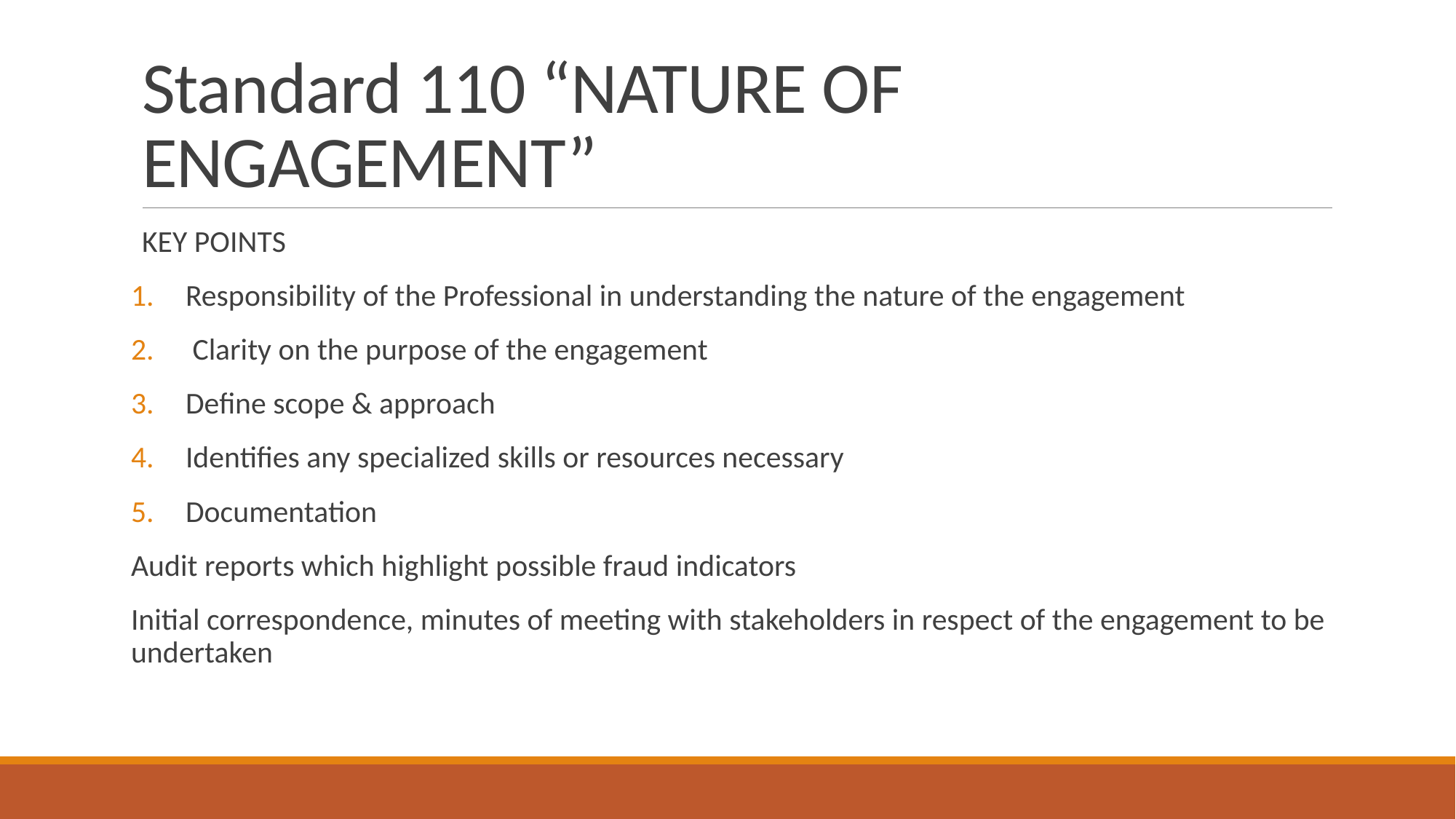

# Standard 110 “NATURE OF ENGAGEMENT”
KEY POINTS
Responsibility of the Professional in understanding the nature of the engagement
 Clarity on the purpose of the engagement
Define scope & approach
Identifies any specialized skills or resources necessary
Documentation
Audit reports which highlight possible fraud indicators
Initial correspondence, minutes of meeting with stakeholders in respect of the engagement to be undertaken